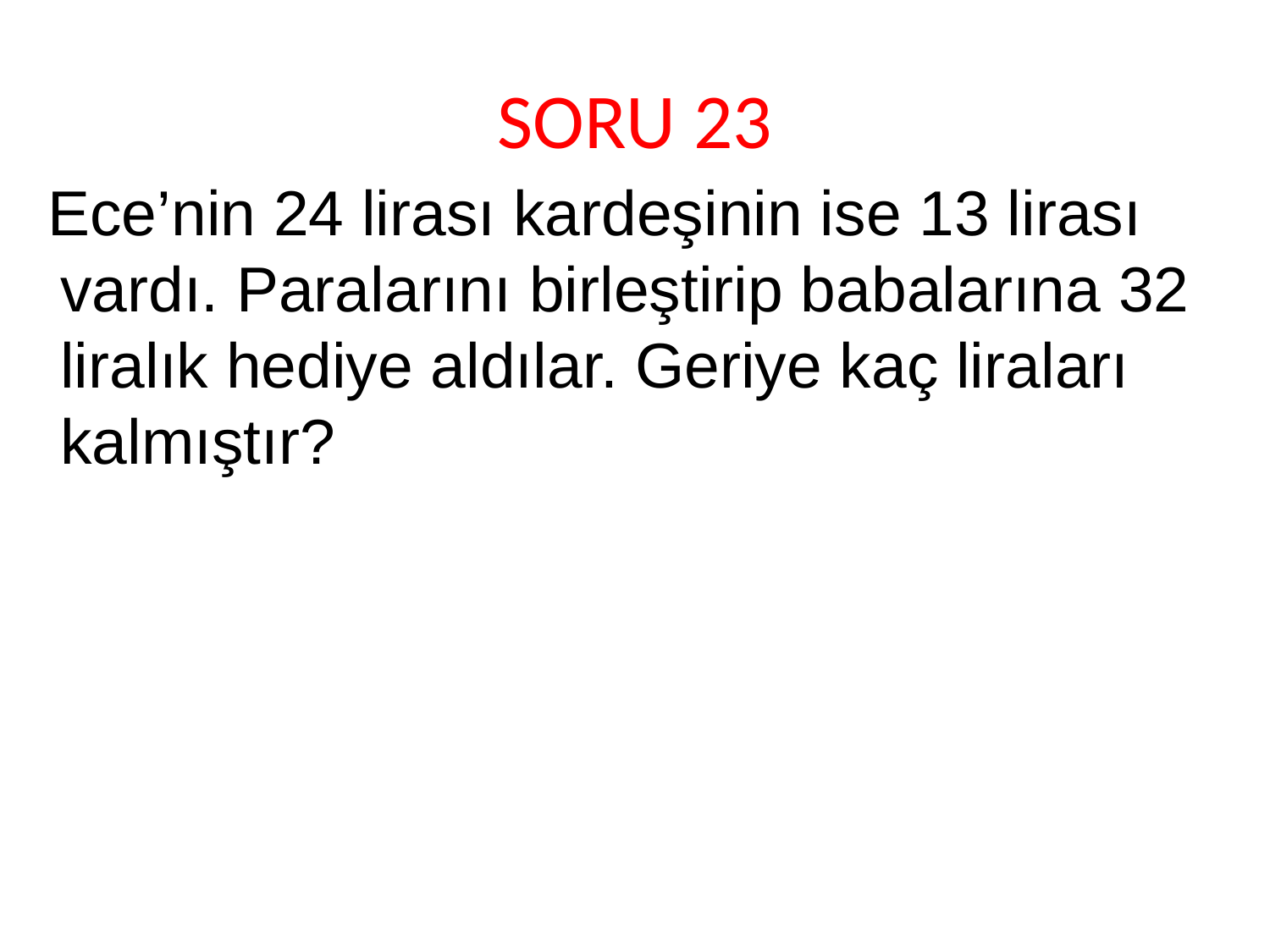

# SORU 23
  Ece’nin 24 lirası kardeşinin ise 13 lirası vardı. Paralarını birleştirip babalarına 32 liralık hediye aldılar. Geriye kaç liraları kalmıştır?